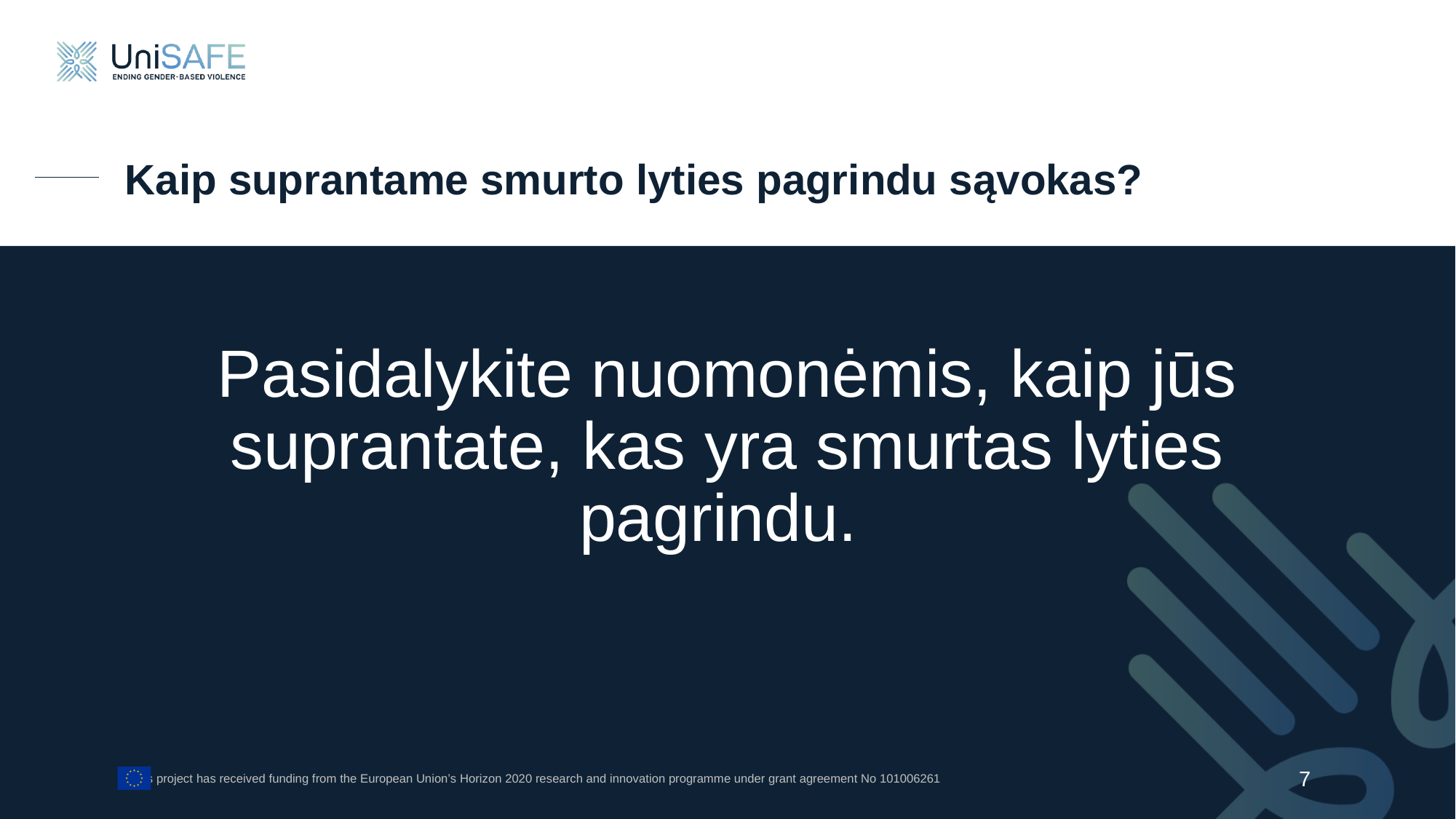

# Kaip suprantame smurto lyties pagrindu sąvokas?
Pasidalykite nuomonėmis, kaip jūs suprantate, kas yra smurtas lyties pagrindu.